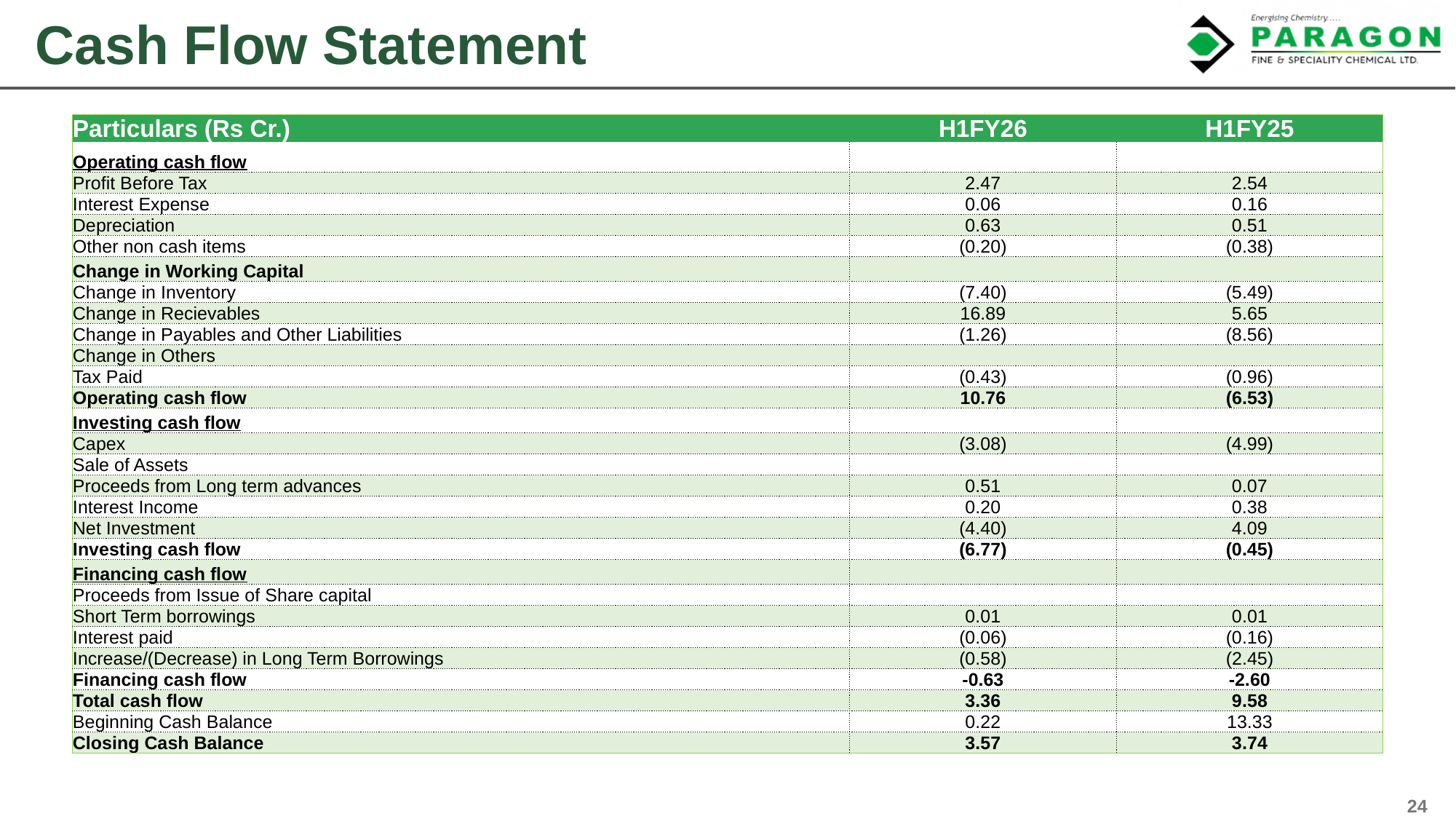

Cash Flow Statement
| Particulars (Rs Cr.) | H1FY26 | H1FY25 |
| --- | --- | --- |
| Operating cash flow |  |  |
| Profit Before Tax | 2.47 | 2.54 |
| Interest Expense | 0.06 | 0.16 |
| Depreciation | 0.63 | 0.51 |
| Other non cash items | (0.20) | (0.38) |
| Change in Working Capital |  |  |
| Change in Inventory | (7.40) | (5.49) |
| Change in Recievables | 16.89 | 5.65 |
| Change in Payables and Other Liabilities | (1.26) | (8.56) |
| Change in Others |  |  |
| Tax Paid | (0.43) | (0.96) |
| Operating cash flow | 10.76 | (6.53) |
| Investing cash flow |  |  |
| Capex | (3.08) | (4.99) |
| Sale of Assets |  |  |
| Proceeds from Long term advances | 0.51 | 0.07 |
| Interest Income | 0.20 | 0.38 |
| Net Investment | (4.40) | 4.09 |
| Investing cash flow | (6.77) | (0.45) |
| Financing cash flow |  |  |
| Proceeds from Issue of Share capital |  |  |
| Short Term borrowings | 0.01 | 0.01 |
| Interest paid | (0.06) | (0.16) |
| Increase/(Decrease) in Long Term Borrowings | (0.58) | (2.45) |
| Financing cash flow | -0.63 | -2.60 |
| Total cash flow | 3.36 | 9.58 |
| Beginning Cash Balance | 0.22 | 13.33 |
| Closing Cash Balance | 3.57 | 3.74 |
24